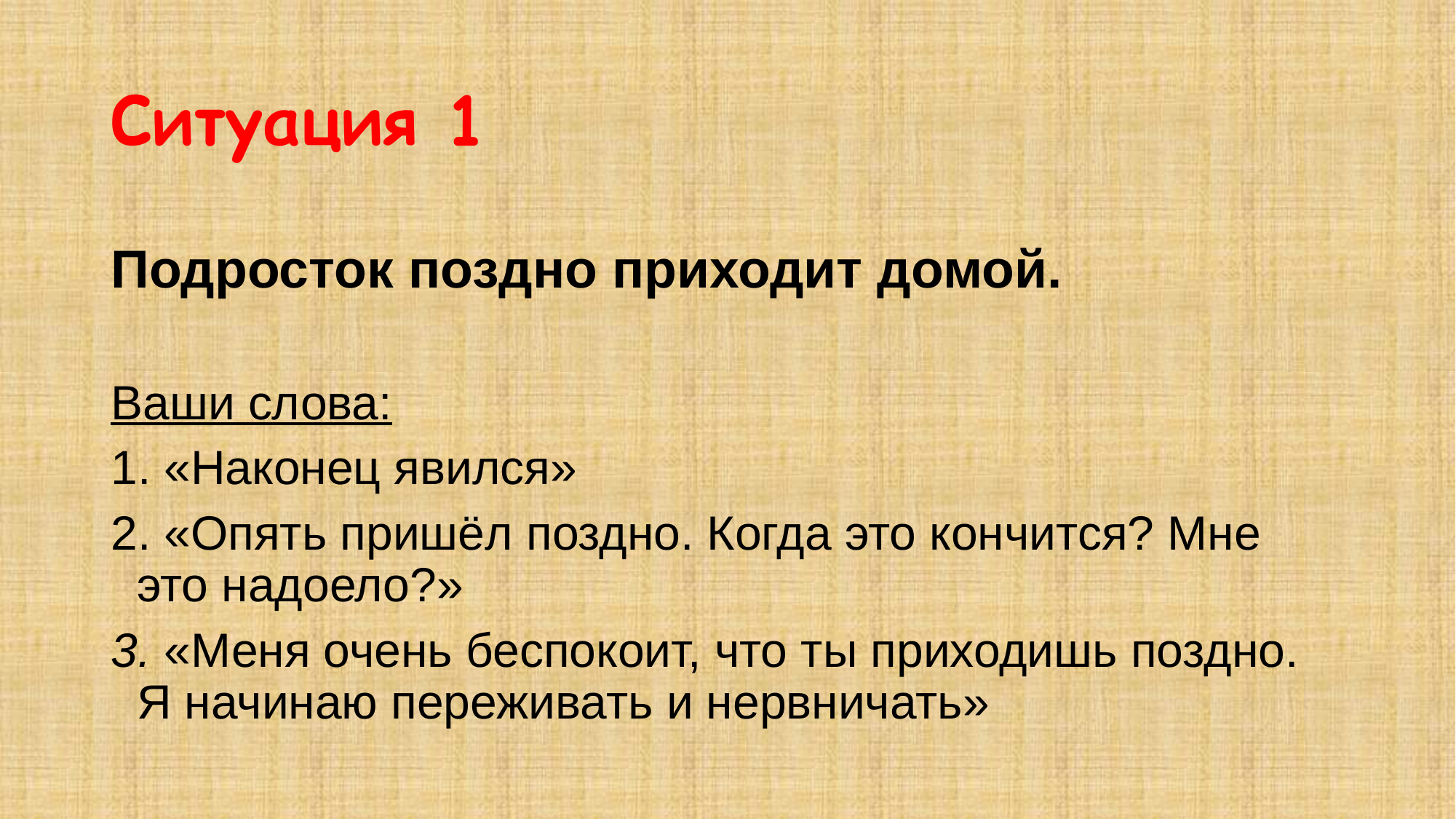

# Ситуация 1

Подросток поздно приходит домой.

Ваши слова:
1. «Наконец явился»
2. «Опять пришёл поздно. Когда это кончится? Мне это надоело?»
3. «Меня очень беспокоит, что ты приходишь поздно. Я начинаю переживать и нервничать»